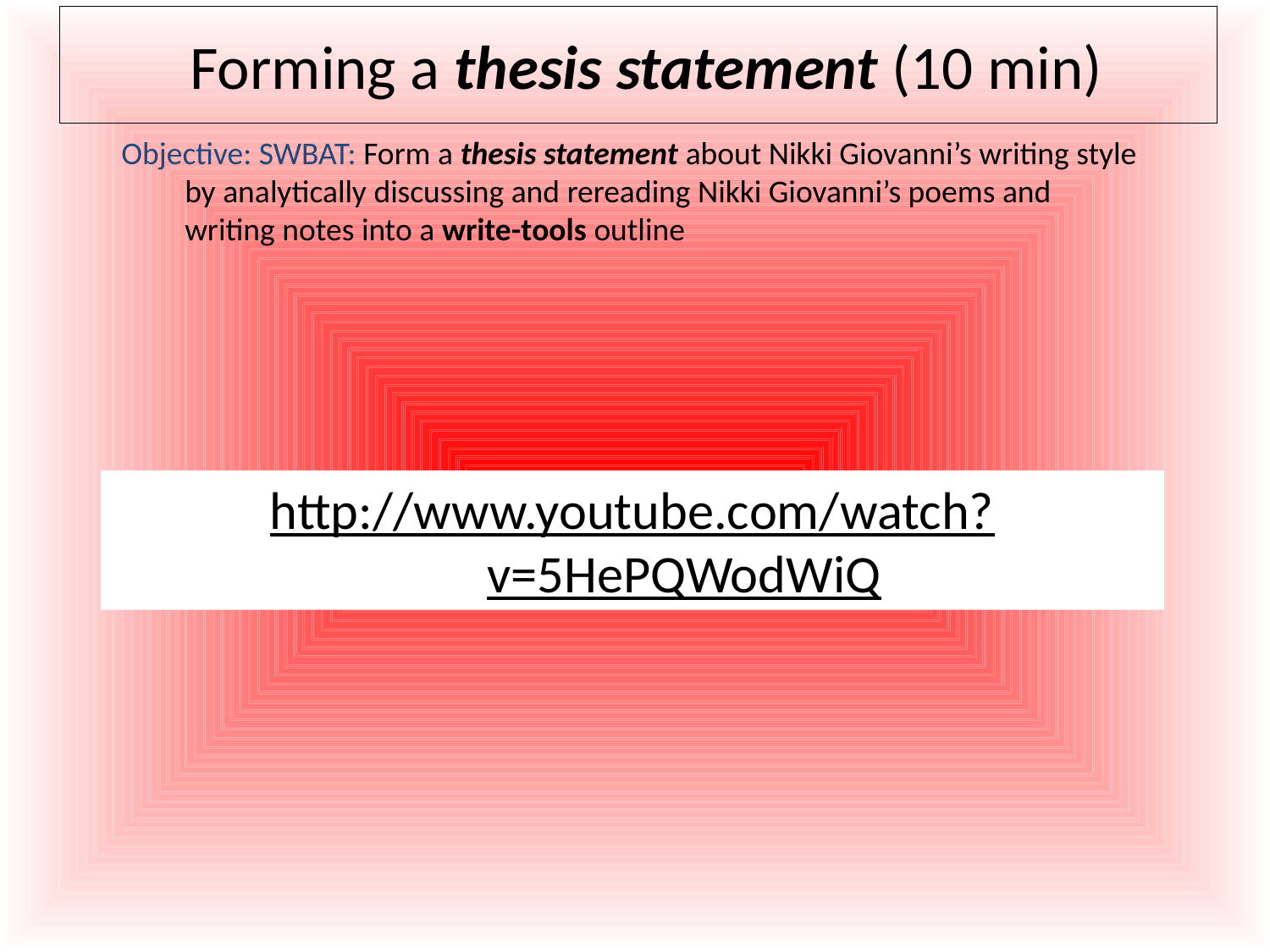

# Forming a thesis statement (10 min)
Objective: SWBAT: Form a thesis statement about Nikki Giovanni’s writing style by analytically discussing and rereading Nikki Giovanni’s poems and writing notes into a write-tools outline

http://www.youtube.com/watch?v=5HePQWodWiQ